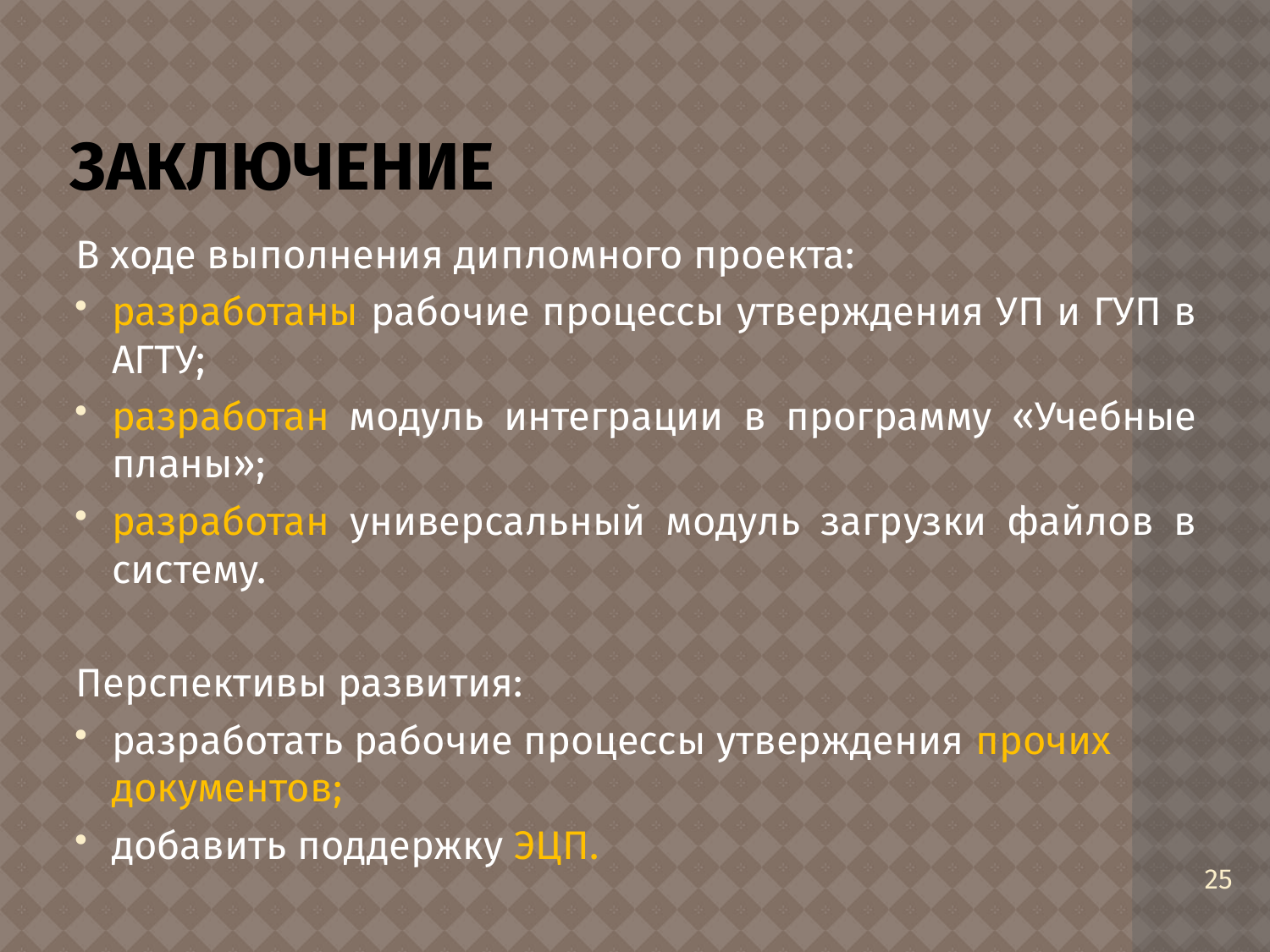

# Заключение
В ходе выполнения дипломного проекта:
разработаны рабочие процессы утверждения УП и ГУП в АГТУ;
разработан модуль интеграции в программу «Учебные планы»;
разработан универсальный модуль загрузки файлов в систему.

Перспективы развития:
разработать рабочие процессы утверждения прочих документов;
добавить поддержку ЭЦП.
25